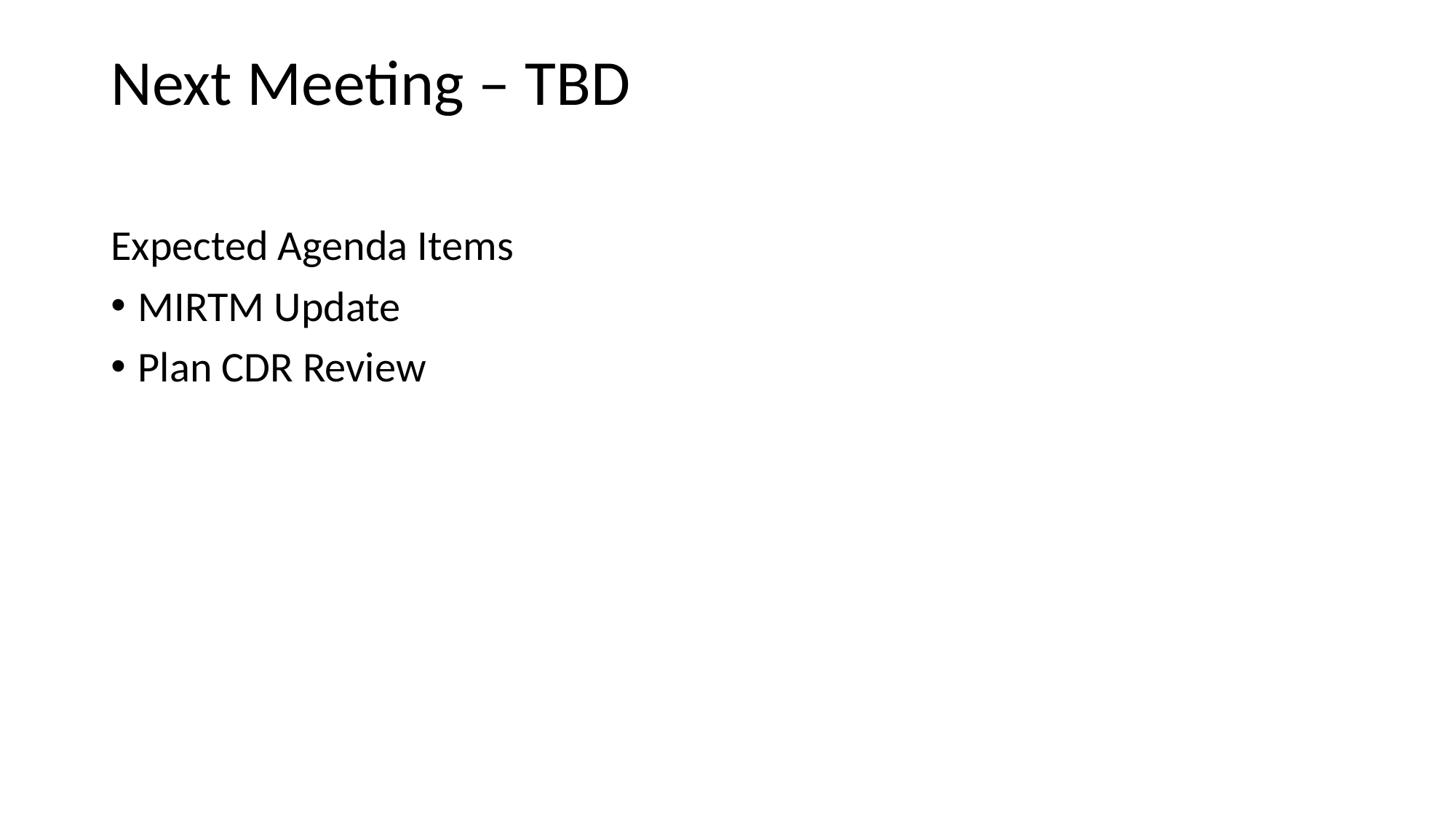

# Next Meeting – TBD
Expected Agenda Items
MIRTM Update
Plan CDR Review